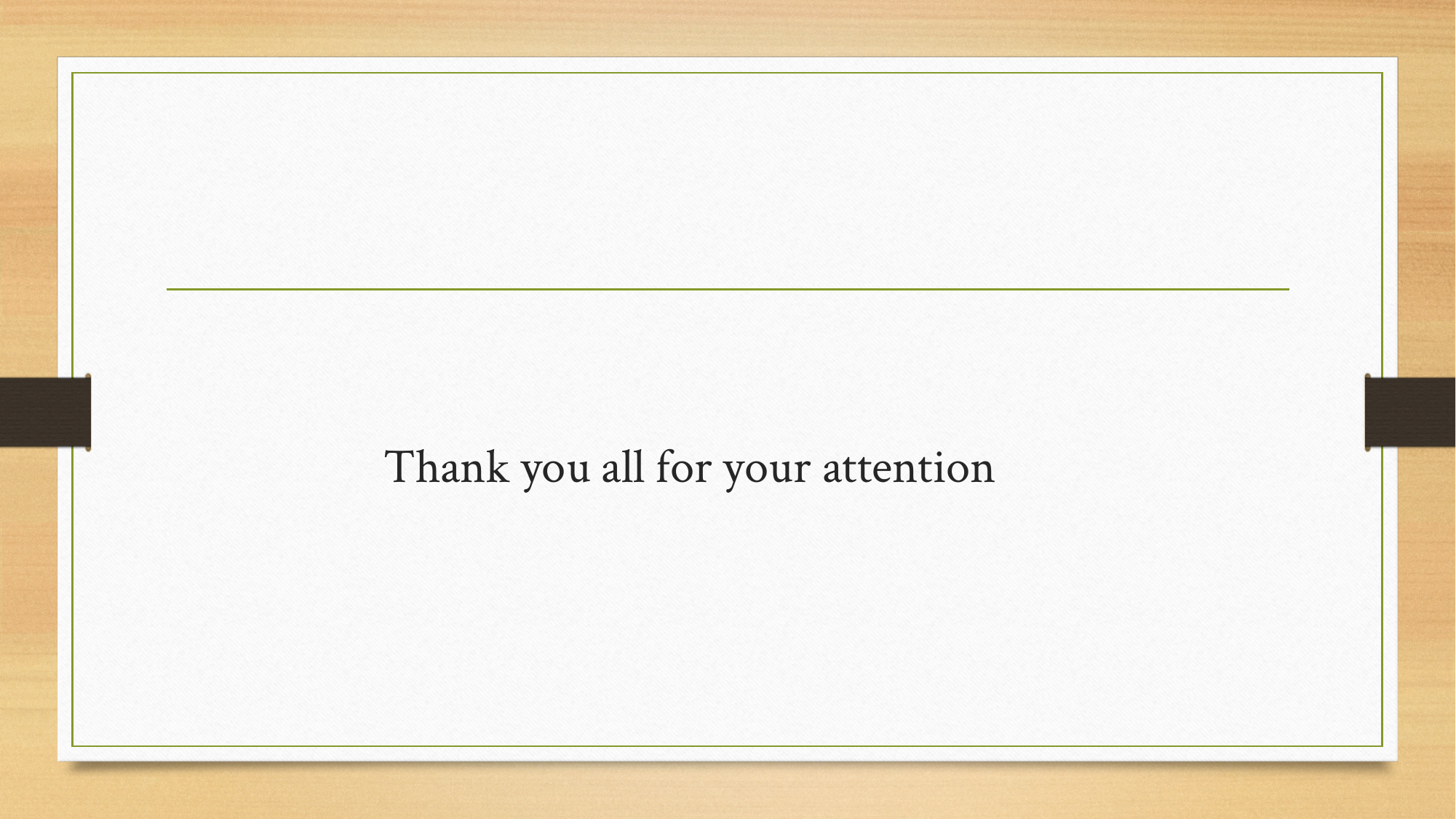

#

                    Thank you all for your attention